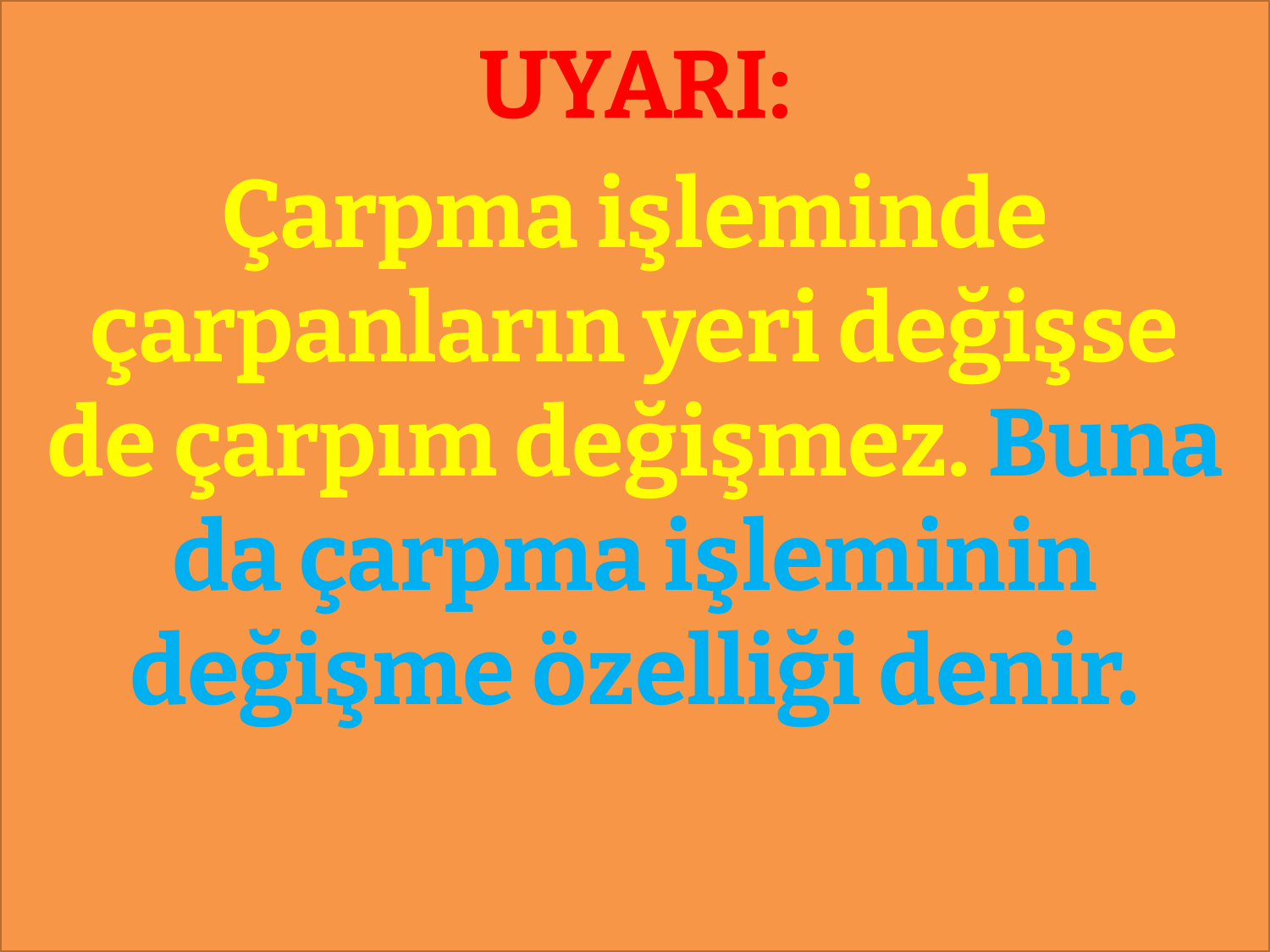

UYARI:
Çarpma işleminde çarpanların yeri değişse de çarpım değişmez. Buna da çarpma işleminin değişme özelliği denir.
#